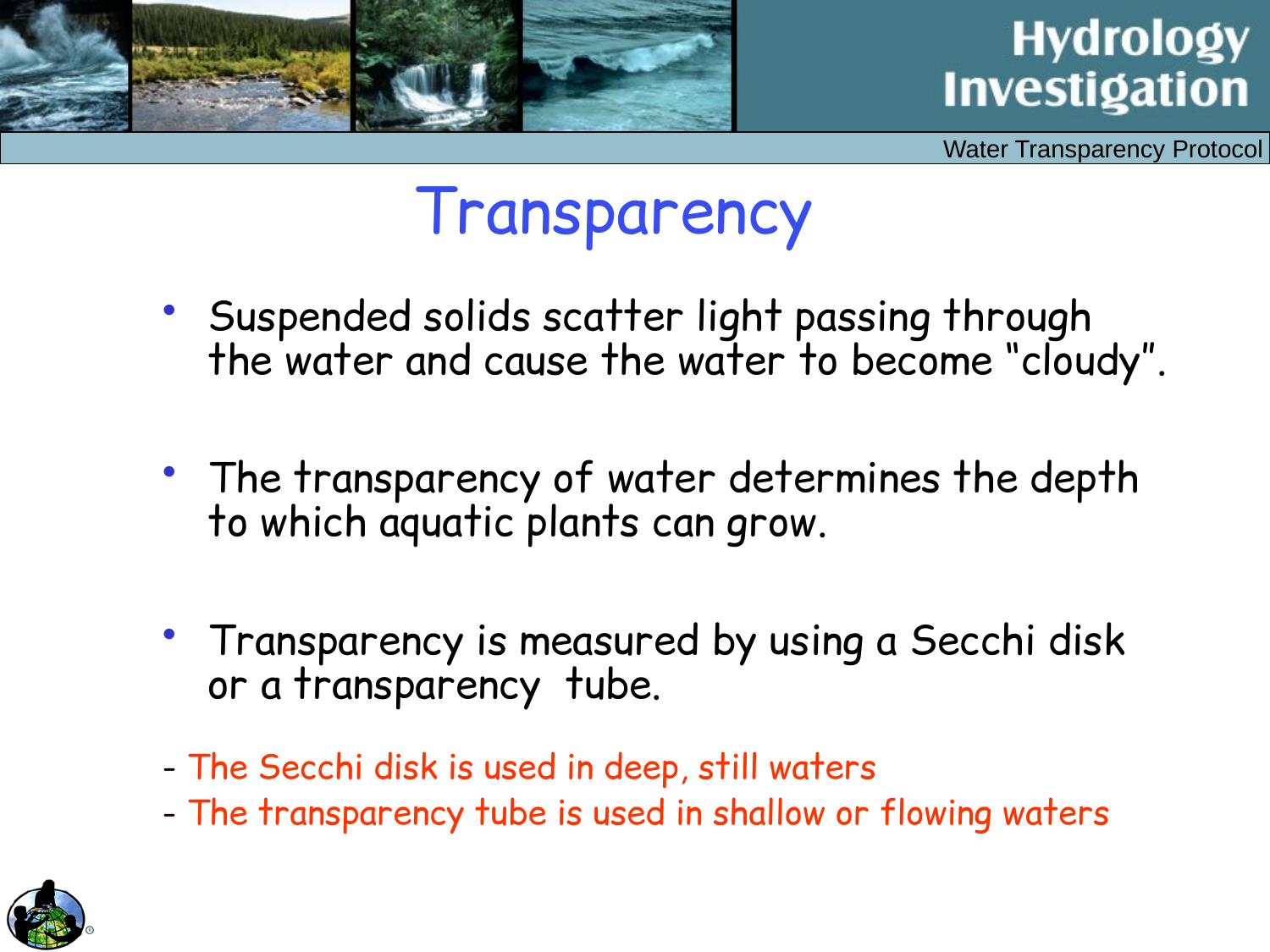

Transparency
Suspended solids scatter light passing through the water and cause the water to become “cloudy”.

The transparency of water determines the depth to which aquatic plants can grow.

Transparency is measured by using a Secchi disk or a transparency  tube.

- The Secchi disk is used in deep, still waters
- The transparency tube is used in shallow or flowing waters